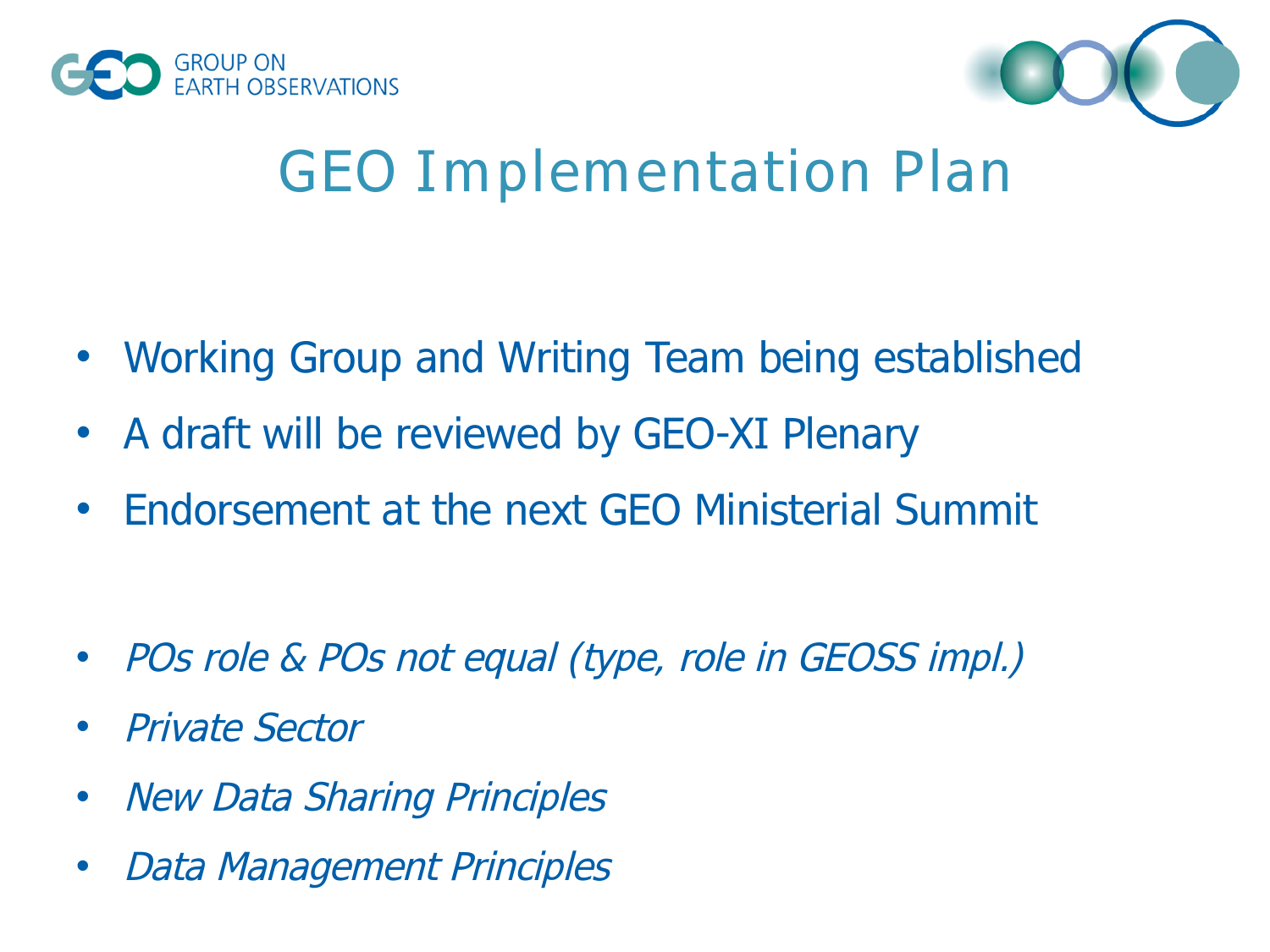

# GEO Implementation Plan
Working Group and Writing Team being established
A draft will be reviewed by GEO-XI Plenary
Endorsement at the next GEO Ministerial Summit

POs role & POs not equal (type, role in GEOSS impl.)
Private Sector
New Data Sharing Principles
Data Management Principles